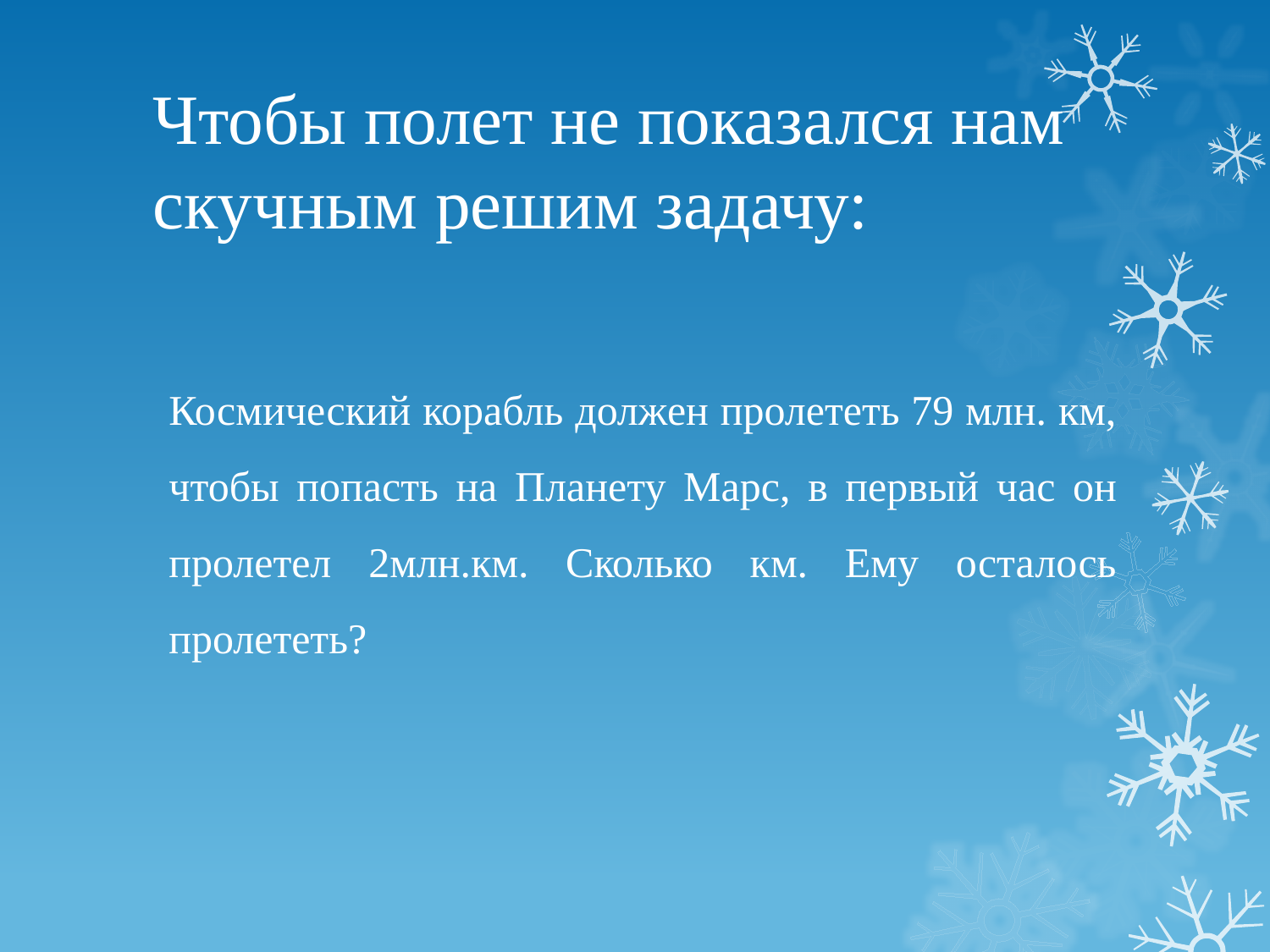

# Чтобы полет не показался нам скучным решим задачу:
Космический корабль должен пролететь 79 млн. км, чтобы попасть на Планету Марс, в первый час он пролетел 2млн.км. Сколько км. Ему осталось пролететь?